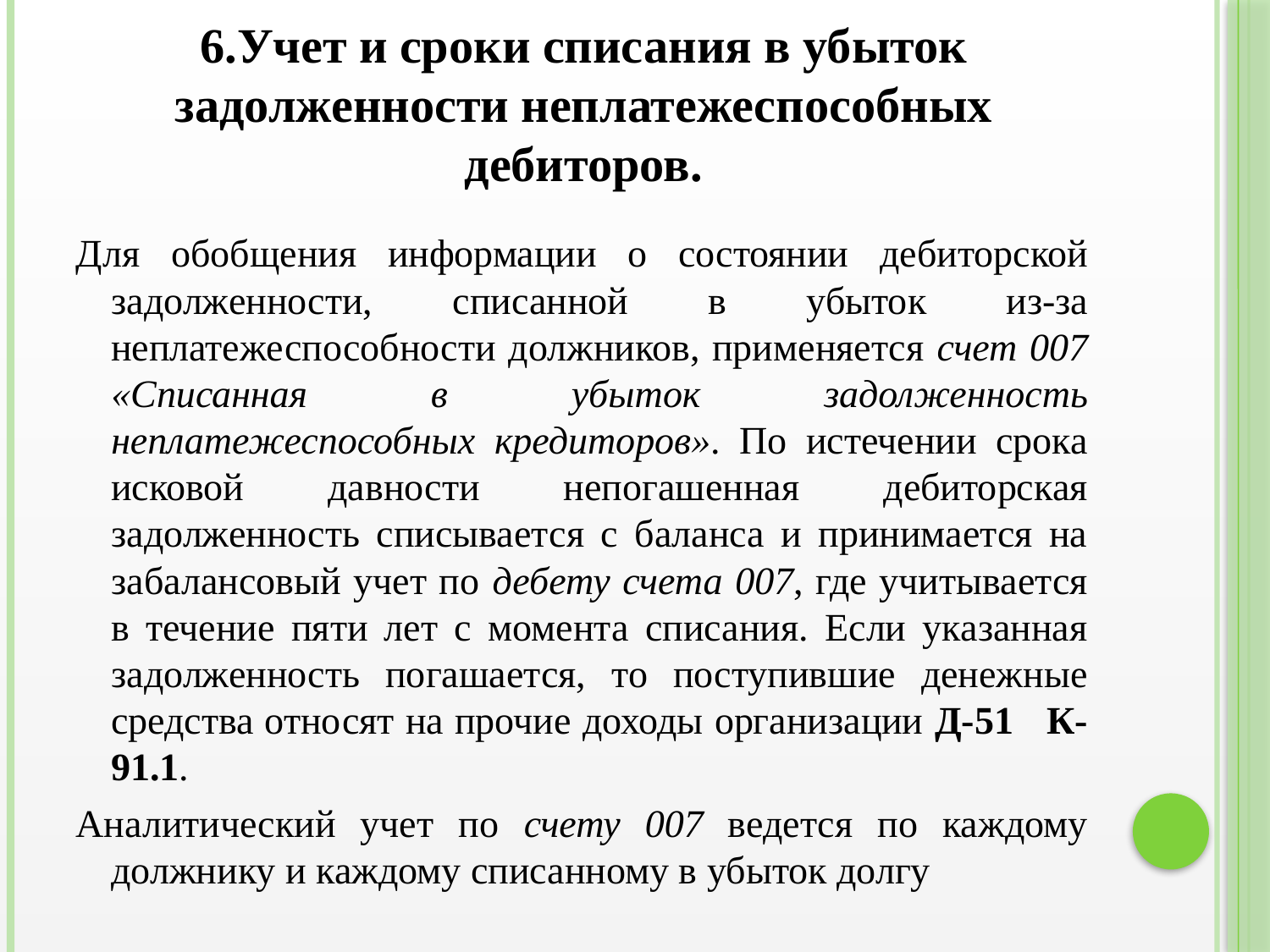

# 6.Учет и сроки списания в убыток задолженности неплатежеспособных дебиторов.
Для обобщения информации о состоянии дебиторской задолженности, списанной в убыток из-за неплатежеспособности должников, применяется счет 007 «Списанная в убыток задолженность неплатежеспособных кредиторов». По истечении срока исковой давности непогашенная дебиторская задолженность списывается с баланса и принимается на забалансовый учет по дебету счета 007, где учитывается в течение пяти лет с момента списания. Если указанная задолженность погашается, то поступившие денежные средства относят на прочие доходы организации Д-51   К-91.1.
Аналитический учет по счету 007 ведется по каждому должнику и каждому списанному в убыток долгу